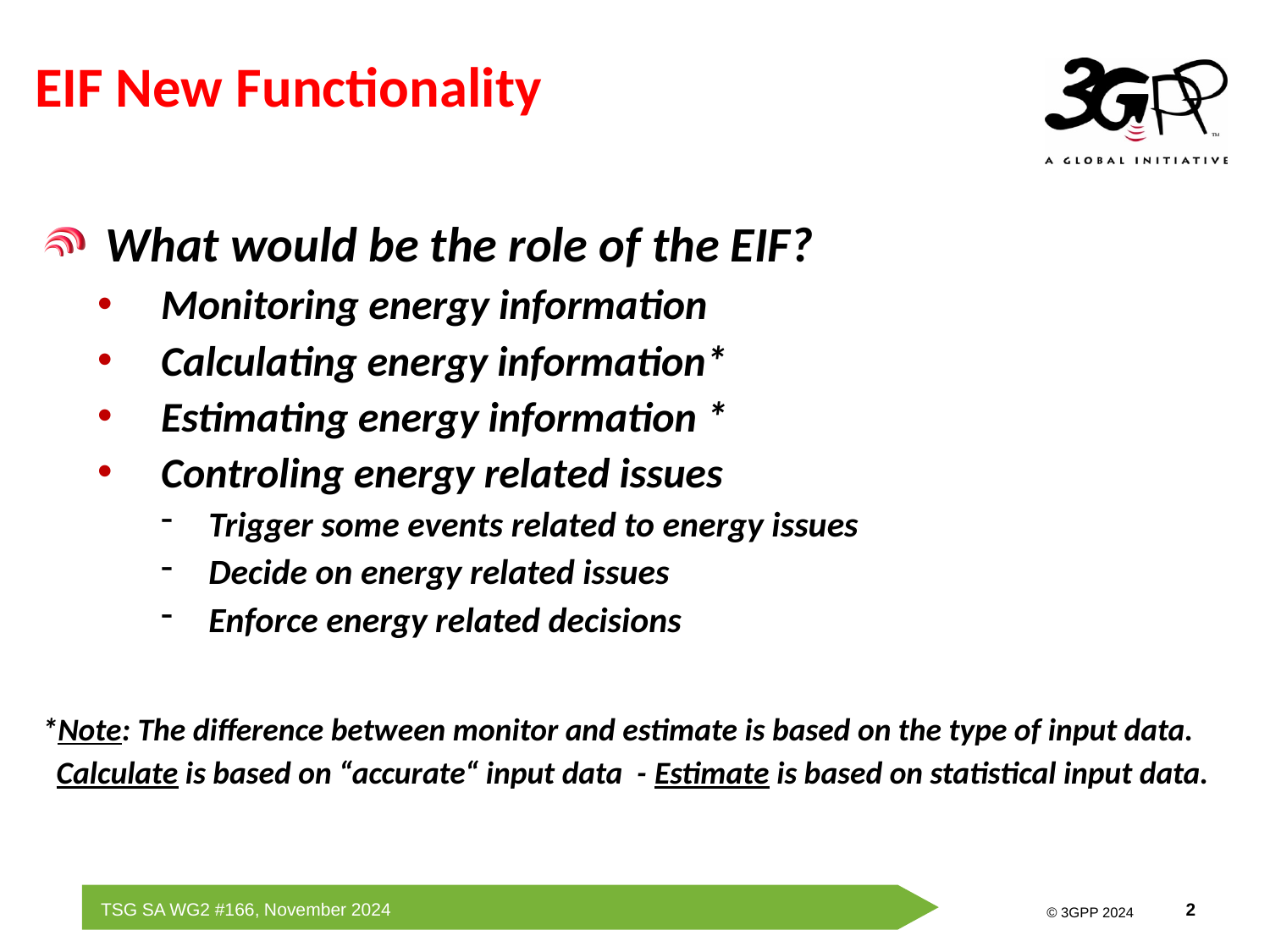

# EIF New Functionality
What would be the role of the EIF?
Monitoring energy information
Calculating energy information*
Estimating energy information *
Controling energy related issues
Trigger some events related to energy issues
Decide on energy related issues
Enforce energy related decisions

*Note: The difference between monitor and estimate is based on the type of input data.
  Calculate is based on “accurate“ input data  - Estimate is based on statistical input data.